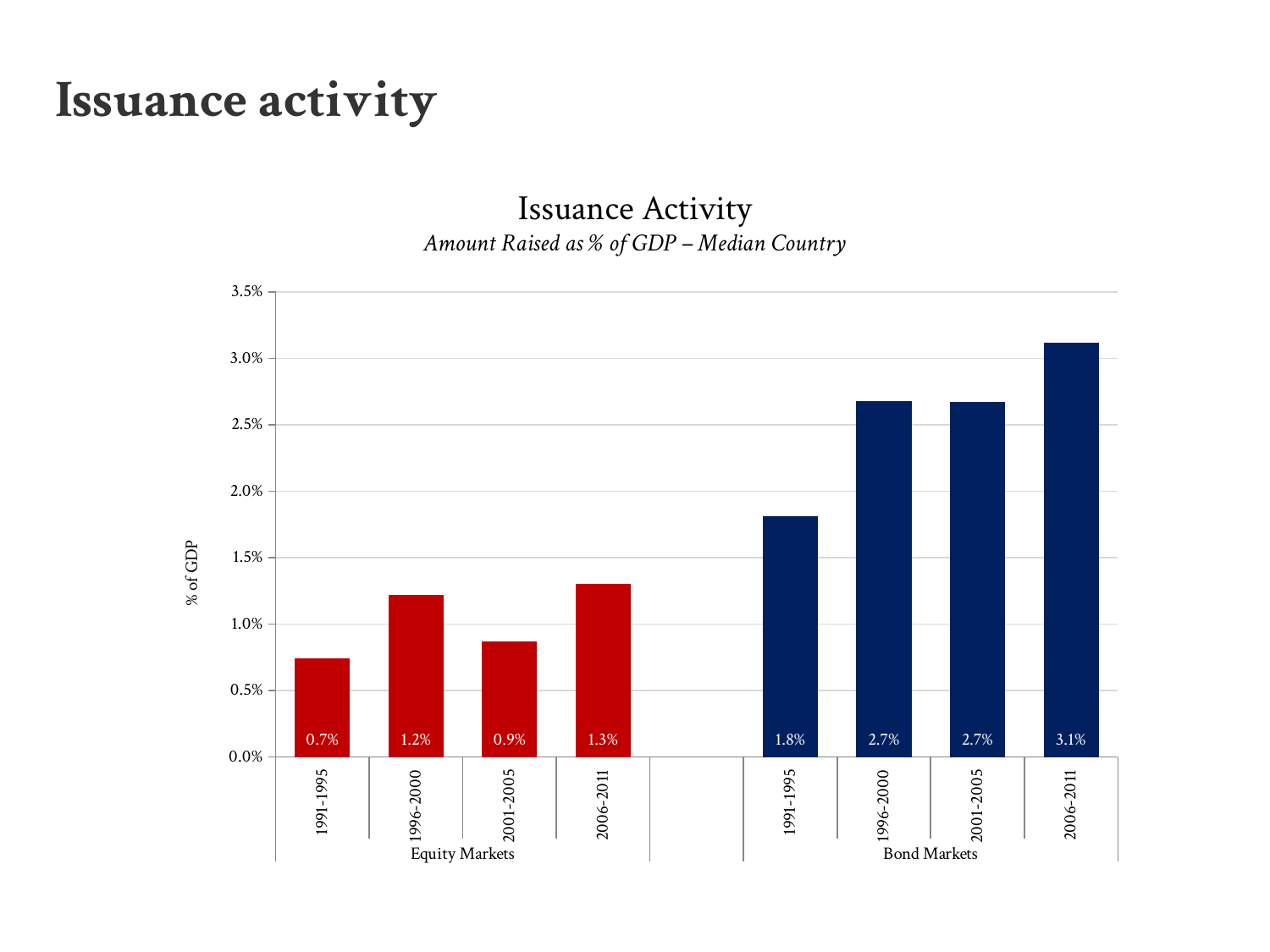

Issuance activity
Issuance Activity
Amount Raised as % of GDP – Median Country

### Chart

| Category |  |
|---|---|
| 1991-1995 | 0.0074234 |
| 1996-2000 | 0.0122098 |
| 2001-2005 | 0.008709 |
| 2006-2011 | 0.0130508 |
|  | None |
| 1991-1995 | 0.0181131 |
| 1996-2000 | 0.0267997 |
| 2001-2005 | 0.0267054 |
| 2006-2011 | 0.0312169 |